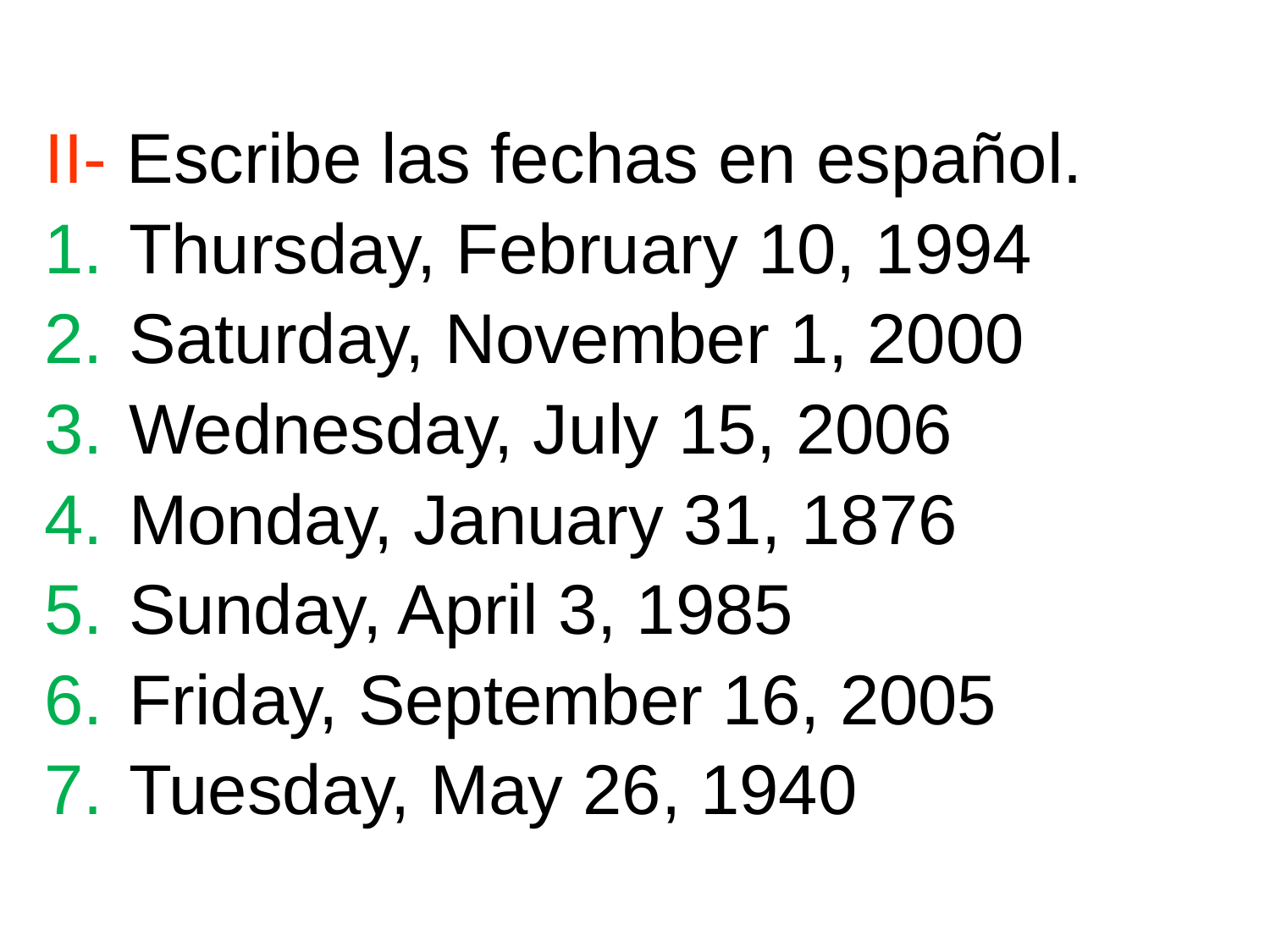

II- Escribe las fechas en español.
Thursday, February 10, 1994
Saturday, November 1, 2000
Wednesday, July 15, 2006
Monday, January 31, 1876
Sunday, April 3, 1985
Friday, September 16, 2005
Tuesday, May 26, 1940